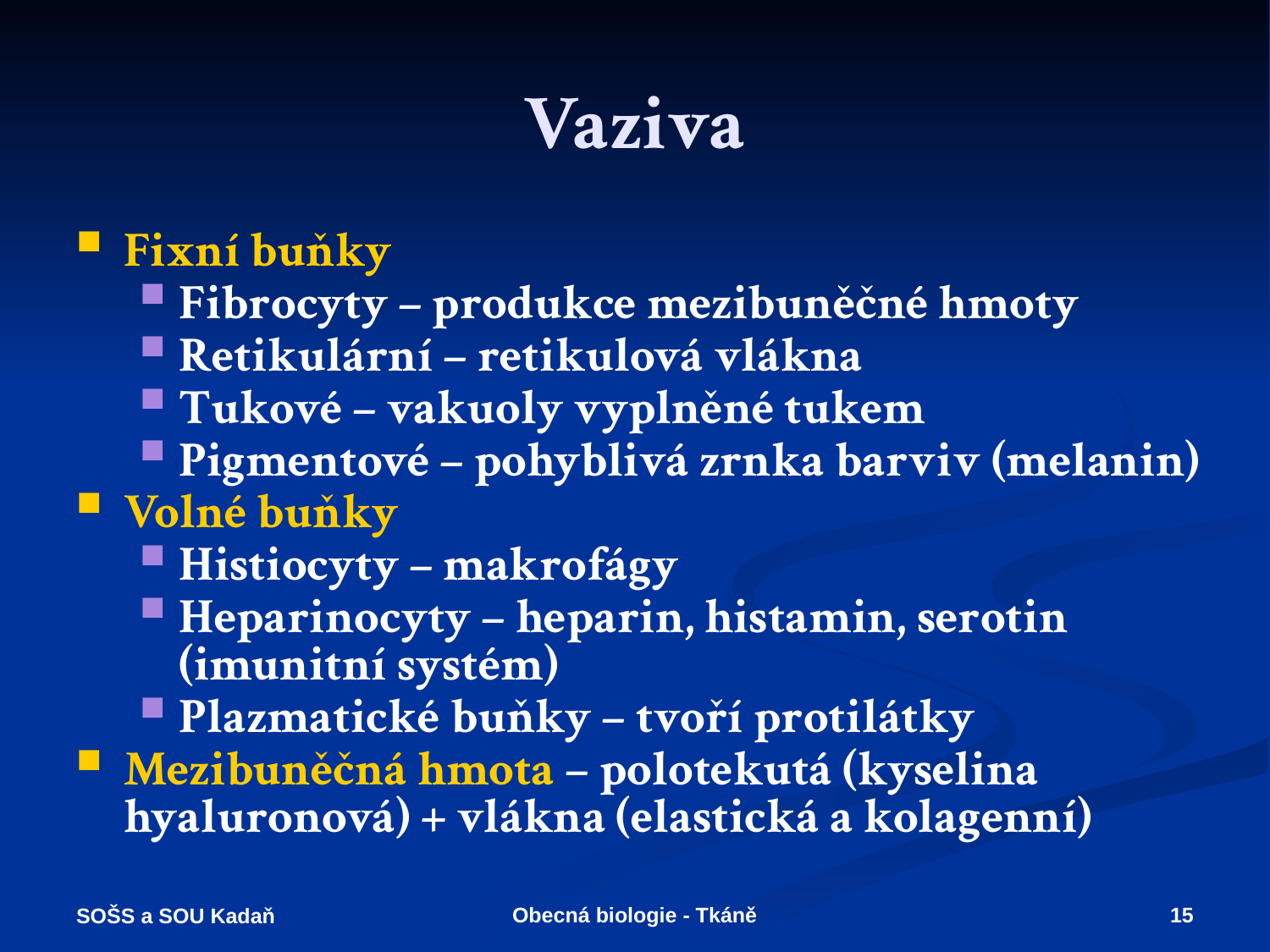

# Vaziva
Fixní buňky
Fibrocyty – produkce mezibuněčné hmoty
Retikulární – retikulová vlákna
Tukové – vakuoly vyplněné tukem
Pigmentové – pohyblivá zrnka barviv (melanin)
Volné buňky
Histiocyty – makrofágy
Heparinocyty – heparin, histamin, serotin (imunitní systém)
Plazmatické buňky – tvoří protilátky
Mezibuněčná hmota – polotekutá (kyselina hyaluronová) + vlákna (elastická a kolagenní)
Obecná biologie - Tkáně
15
SOŠS a SOU Kadaň